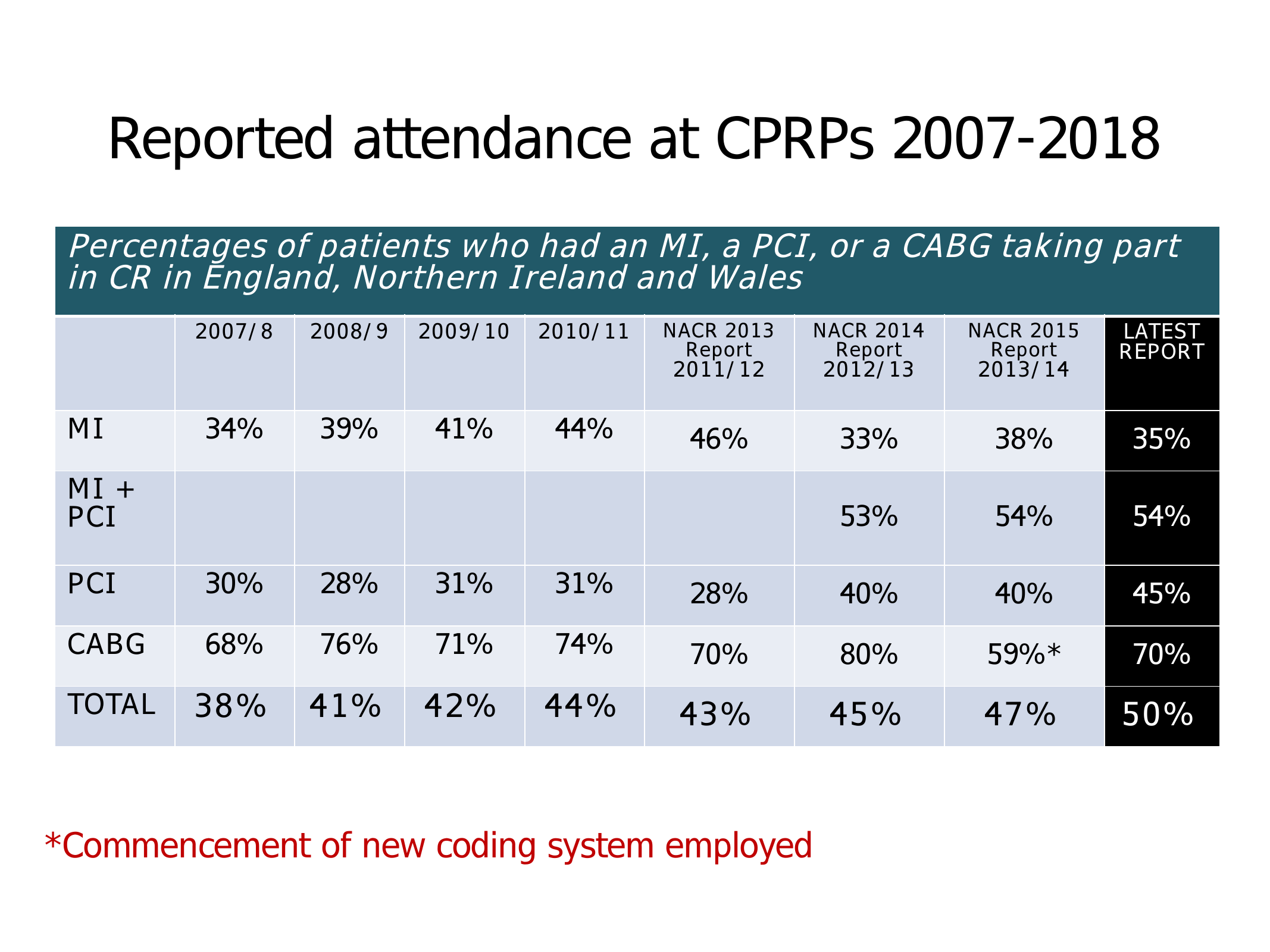

# Reported attendance at CPRPs 2007-2018
| Percentages of patients who had an MI, a PCI, or a CABG taking part in CR in England, Northern Ireland and Wales |  |  |  |  |  |  |  |  |
| --- | --- | --- | --- | --- | --- | --- | --- | --- |
|  | 2007/8 | 2008/9 | 2009/10 | 2010/11 | NACR 2013 Report 2011/12 | NACR 2014 Report 2012/13 | NACR 2015 Report 2013/14 | LATEST REPORT |
| MI | 34% | 39% | 41% | 44% | 46% | 33% | 38% | 35% |
| MI + PCI |  |  |  |  |  | 53% | 54% | 54% |
| PCI | 30% | 28% | 31% | 31% | 28% | 40% | 40% | 45% |
| CABG | 68% | 76% | 71% | 74% | 70% | 80% | 59%\* | 70% |
| TOTAL | 38% | 41% | 42% | 44% | 43% | 45% | 47% | 50% |
*Commencement of new coding system employed